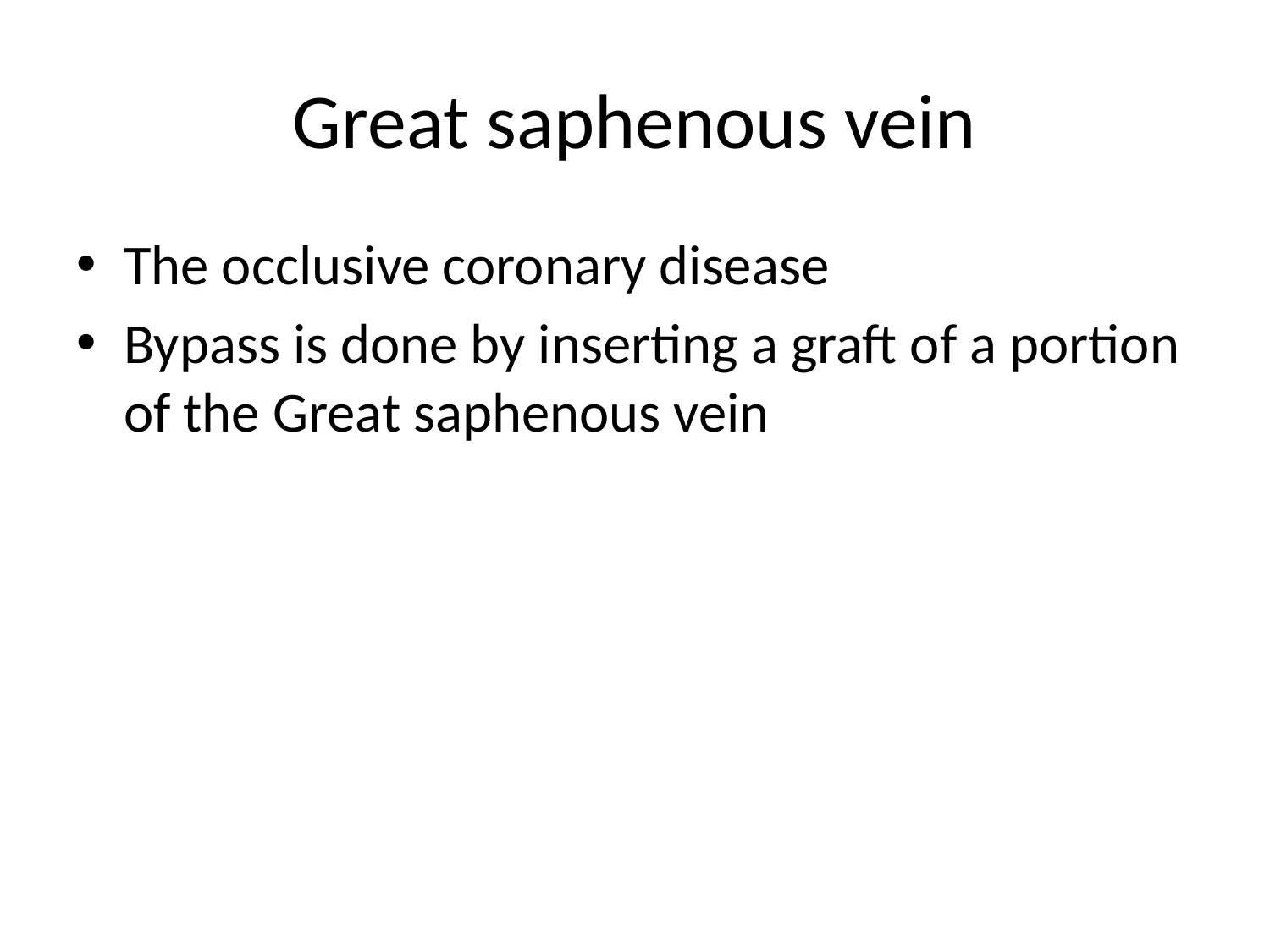

# Great saphenous vein
The occlusive coronary disease
Bypass is done by inserting a graft of a portion of the Great saphenous vein